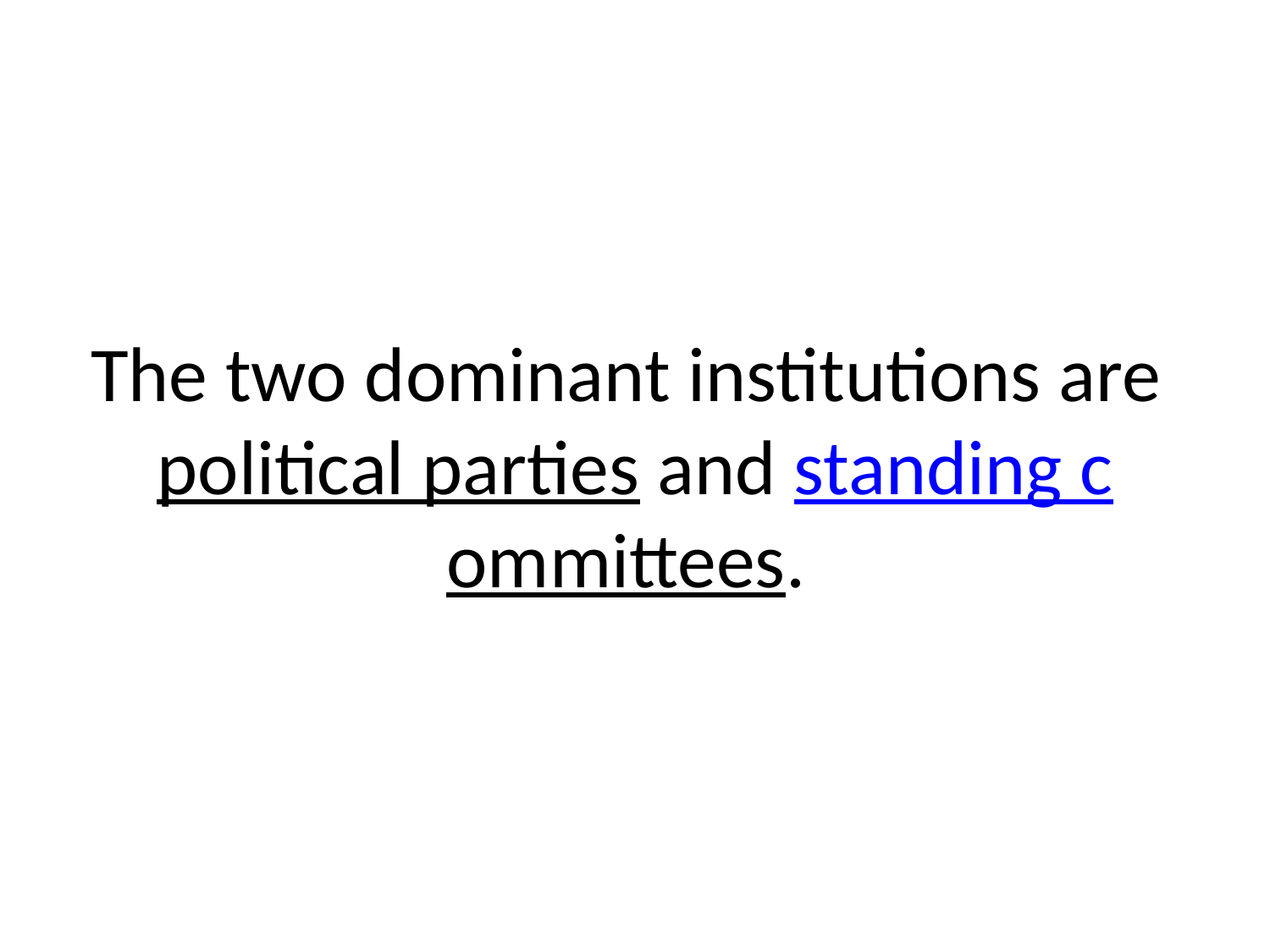

# The two dominant institutions are political parties and standing committees.